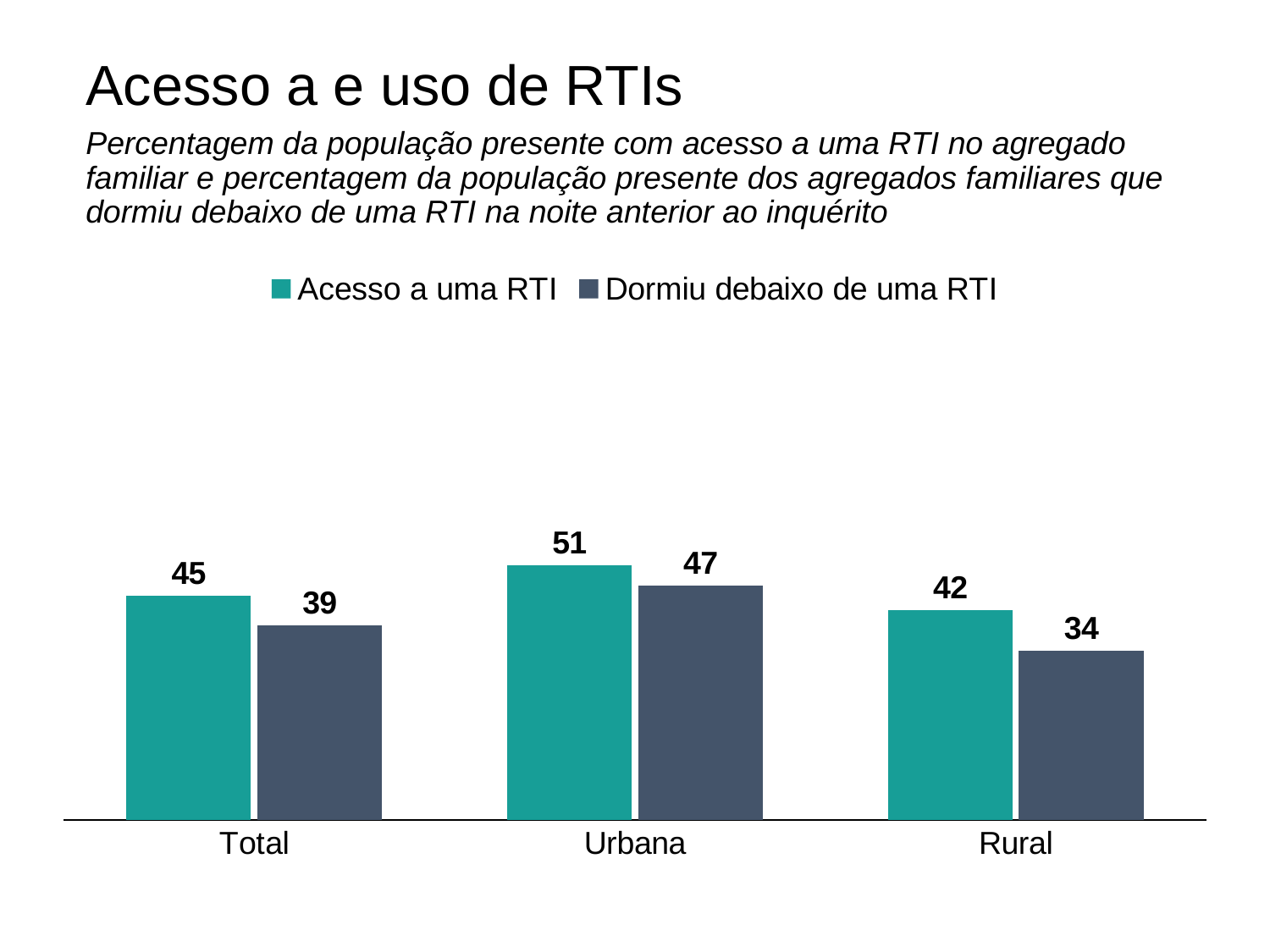

# Acesso a e uso de RTIs
Percentagem da população presente com acesso a uma RTI no agregado familiar e percentagem da população presente dos agregados familiares que dormiu debaixo de uma RTI na noite anterior ao inquérito

### Chart

| Category | Acesso a uma RTI | Dormiu debaixo de uma RTI |
|---|---|---|
| Total | 45.0 | 39.0 |
| Urbana | 51.0 | 47.0 |
| Rural | 42.0 | 34.0 |